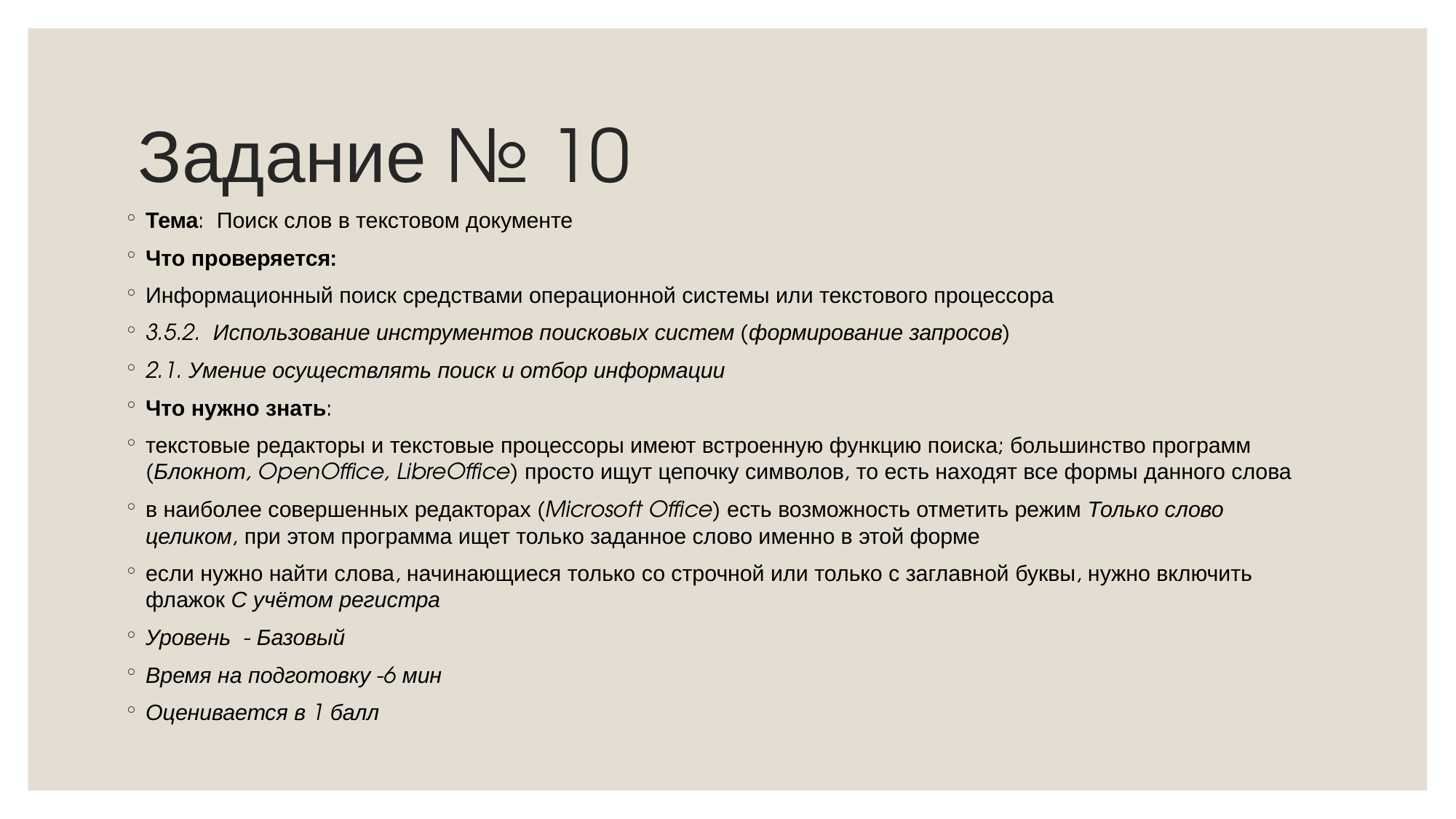

# Задание № 10
Тема:  Поиск слов в текстовом документе
Что проверяется:
Информационный поиск средствами операционной системы или текстового процессора
3.5.2.  Использование инструментов поисковых систем (формирование запросов)
2.1. Умение осуществлять поиск и отбор информации
Что нужно знать:
текстовые редакторы и текстовые процессоры имеют встроенную функцию поиска; большинство программ (Блокнот, OpenOffice, LibreOffice) просто ищут цепочку символов, то есть находят все формы данного слова
в наиболее совершенных редакторах (Microsoft Office) есть возможность отметить режим Только слово целиком, при этом программа ищет только заданное слово именно в этой форме
если нужно найти слова, начинающиеся только со строчной или только с заглавной буквы, нужно включить флажок С учётом регистра
Уровень  - Базовый
Время на подготовку -6 мин
Оценивается в 1 балл